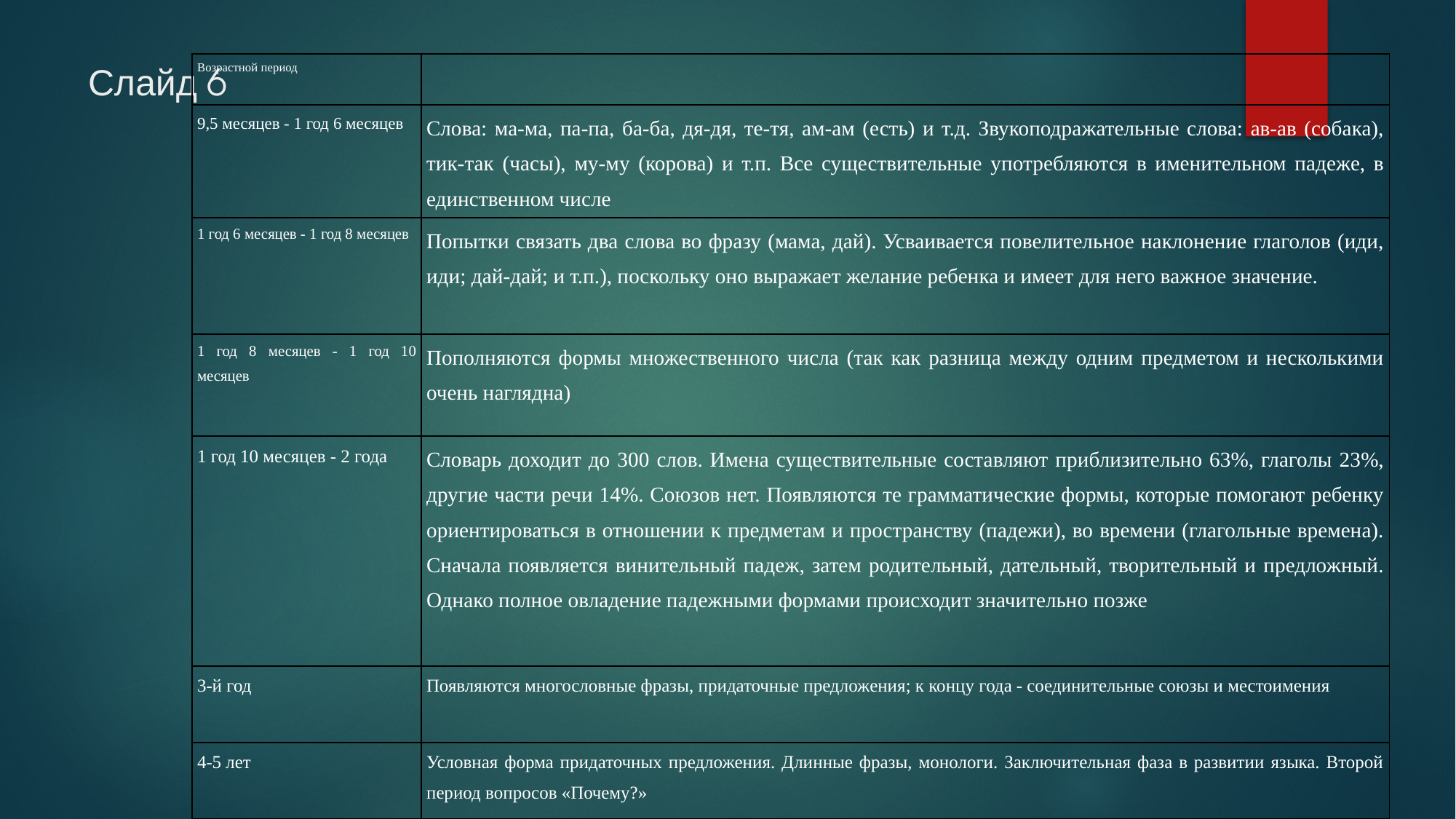

развитии языка ребенка.
# Слайд 6
| Возрастной период |  |
| --- | --- |
| 9,5 месяцев - 1 год 6 месяцев | Слова: ма-ма, па-па, ба-ба, дя-дя, те-тя, ам-ам (есть) и т.д. Звукоподражательные слова: ав-ав (собака), тик-так (часы), му-му (корова) и т.п. Все существительные употребляются в именительном падеже, в единственном числе |
| 1 год 6 месяцев - 1 год 8 месяцев | Попытки связать два слова во фразу (мама, дай). Усваивается повелительное наклонение глаголов (иди, иди; дай-дай; и т.п.), поскольку оно выражает желание ребенка и имеет для него важное значение. |
| 1 год 8 месяцев - 1 год 10 месяцев | Пополняются формы множественного числа (так как разница между одним предметом и несколькими очень наглядна) |
| 1 год 10 месяцев - 2 года | Словарь доходит до 300 слов. Имена существительные составляют приблизительно 63%, глаголы 23%, другие части речи 14%. Союзов нет. Появляются те грамматические формы, которые помогают ребенку ориентироваться в отношении к предметам и пространству (падежи), во времени (глагольные времена). Сначала появляется винительный падеж, затем родительный, дательный, творительный и предложный. Однако полное овладение падежными формами происходит значительно позже |
| 3-й год | Появляются многословные фразы, придаточные предложения; к концу года - соединительные союзы и местоимения |
| 4-5 лет | Условная форма придаточных предложения. Длинные фразы, монологи. Заключительная фаза в развитии языка. Второй период вопросов «Почему?» |